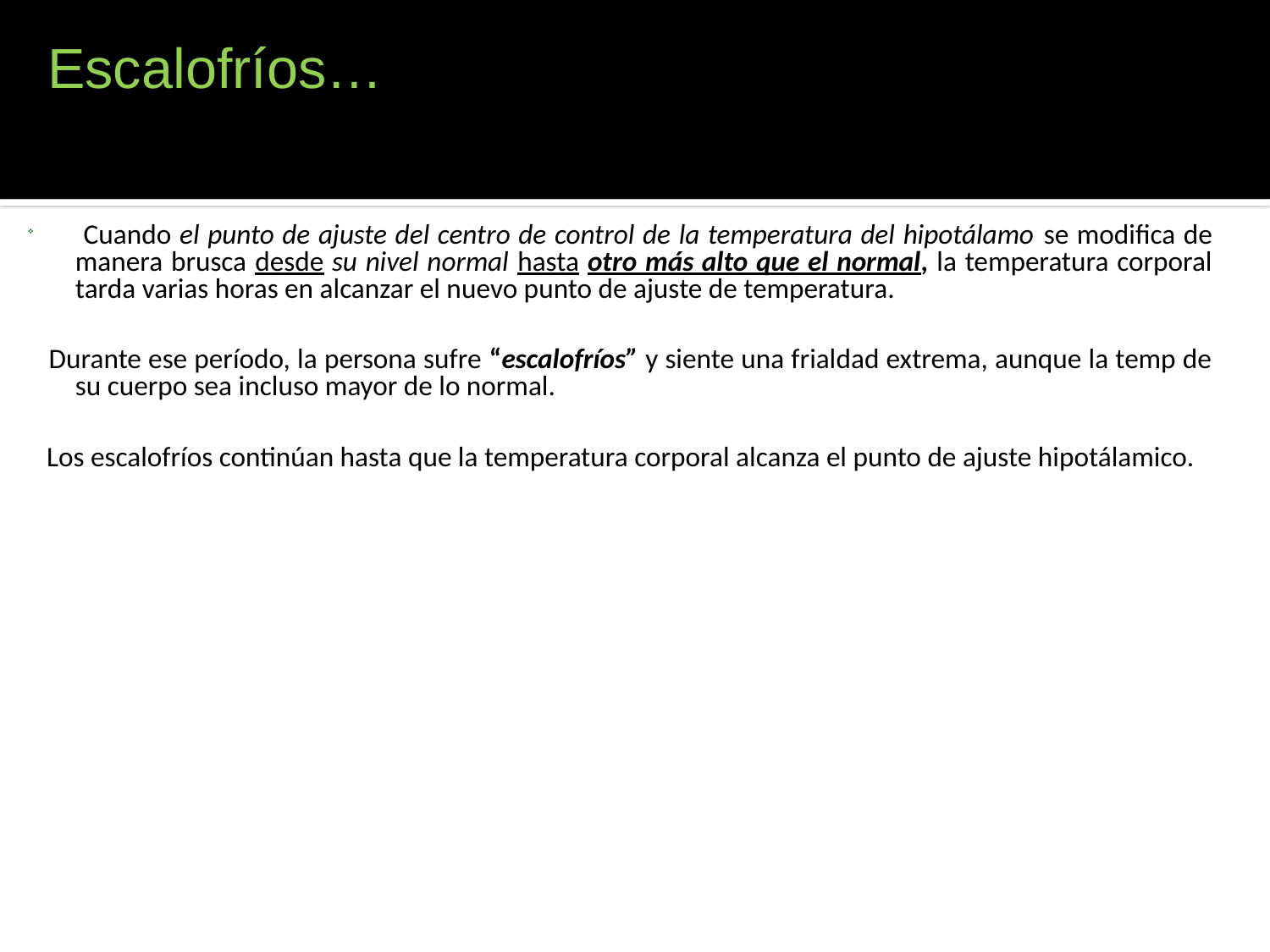

Escalofríos…
 Cuando el punto de ajuste del centro de control de la temperatura del hipotálamo se modifica de manera brusca desde su nivel normal hasta otro más alto que el normal, la temperatura corporal tarda varias horas en alcanzar el nuevo punto de ajuste de temperatura.

   Durante ese período, la persona sufre “escalofríos” y siente una frialdad extrema, aunque la temp de su cuerpo sea incluso mayor de lo normal.

   Los escalofríos continúan hasta que la temperatura corporal alcanza el punto de ajuste hipotálamico.